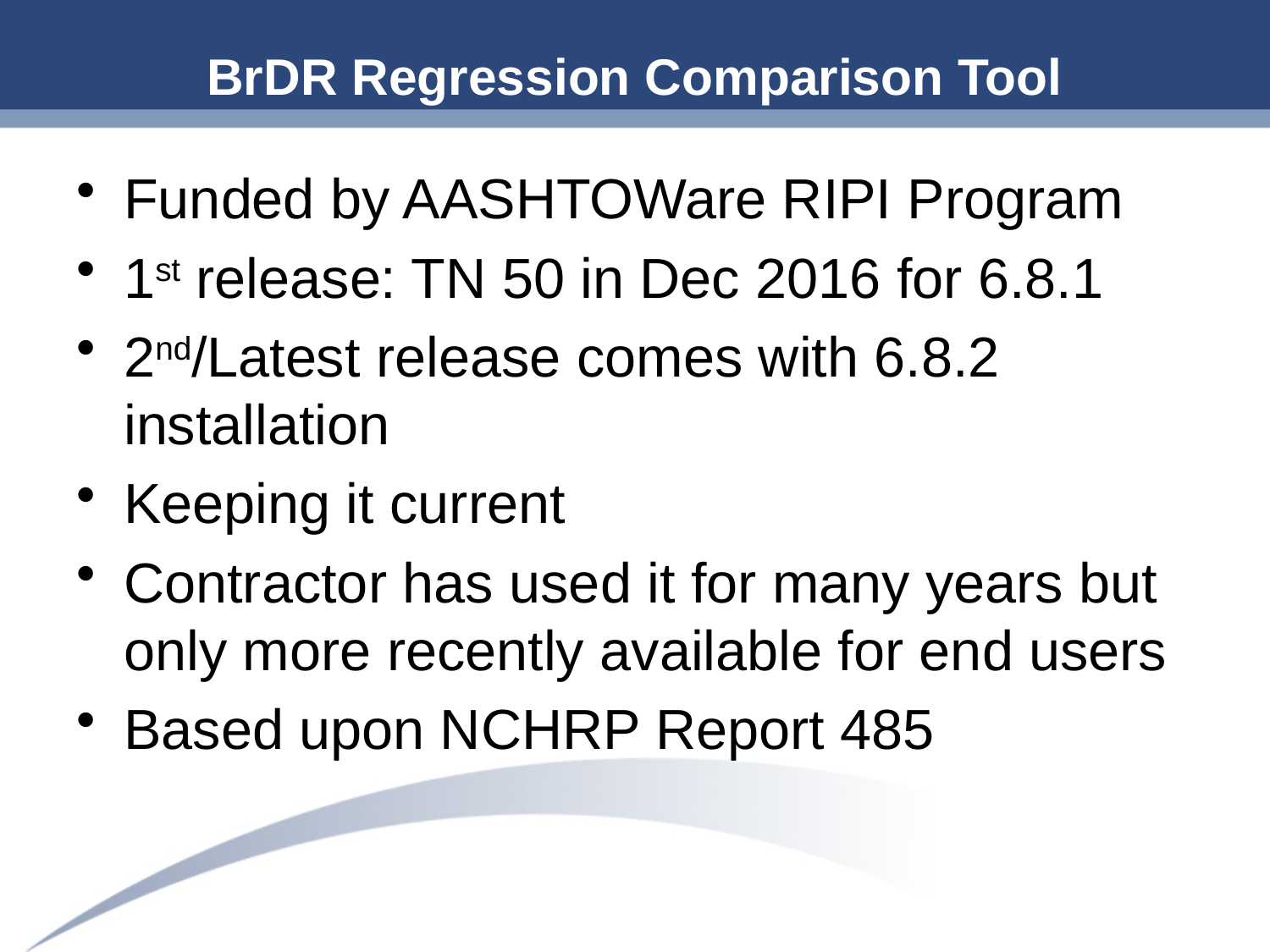

22
# BrDR Regression Comparison Tool
Funded by AASHTOWare RIPI Program
1st release: TN 50 in Dec 2016 for 6.8.1
2nd/Latest release comes with 6.8.2 installation
Keeping it current
Contractor has used it for many years but only more recently available for end users
Based upon NCHRP Report 485